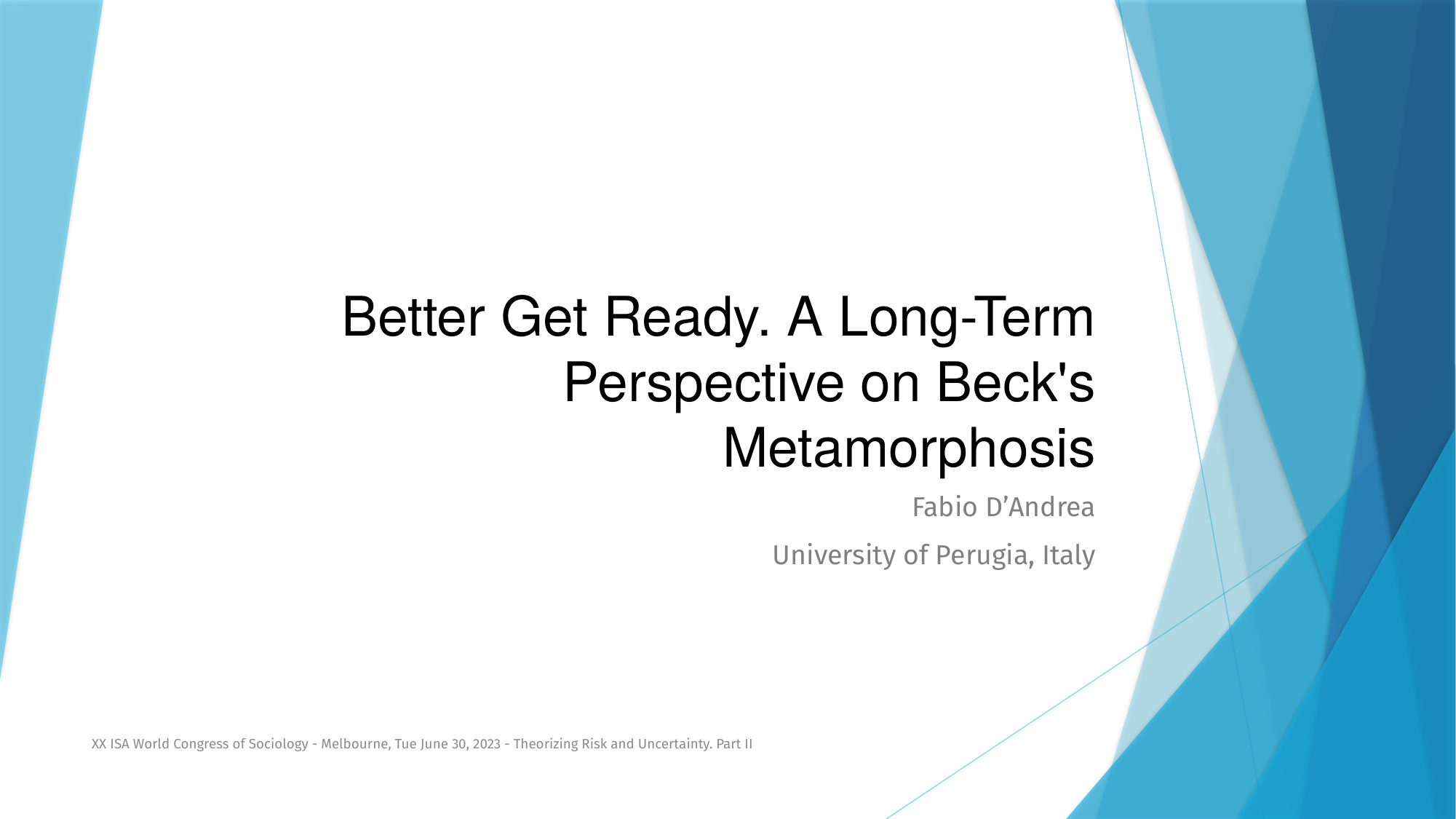

# Better Get Ready. A Long-Term Perspective on Beck's Metamorphosis
Fabio D’Andrea
University of Perugia, Italy

XX ISA World Congress of Sociology - Melbourne, Tue June 30, 2023 - Theorizing Risk and Uncertainty. Part II